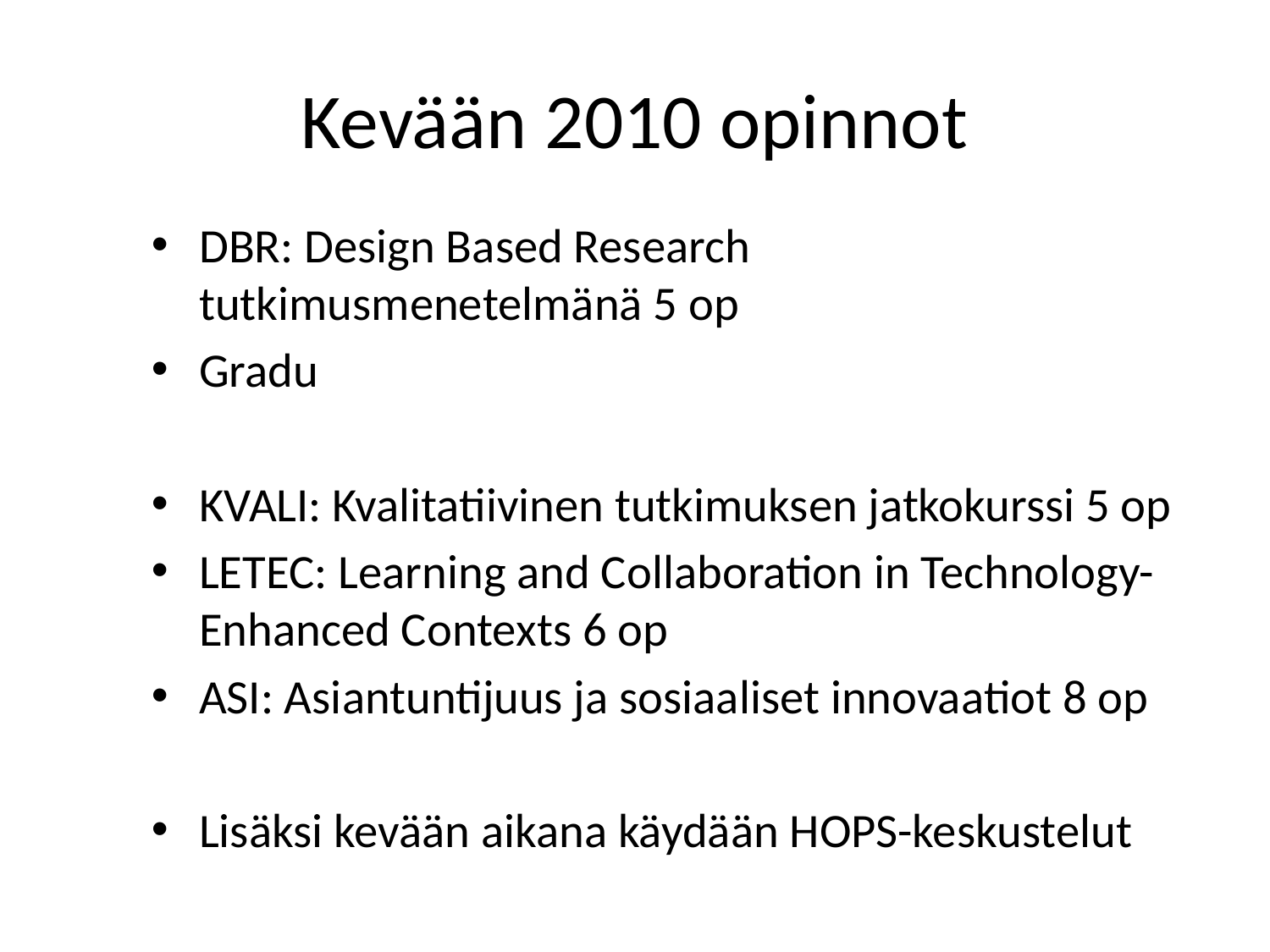

# Kevään 2010 opinnot
DBR: Design Based Research tutkimusmenetelmänä 5 op
Gradu

KVALI: Kvalitatiivinen tutkimuksen jatkokurssi 5 op
LETEC: Learning and Collaboration in Technology-Enhanced Contexts 6 op
ASI: Asiantuntijuus ja sosiaaliset innovaatiot 8 op

Lisäksi kevään aikana käydään HOPS-keskustelut